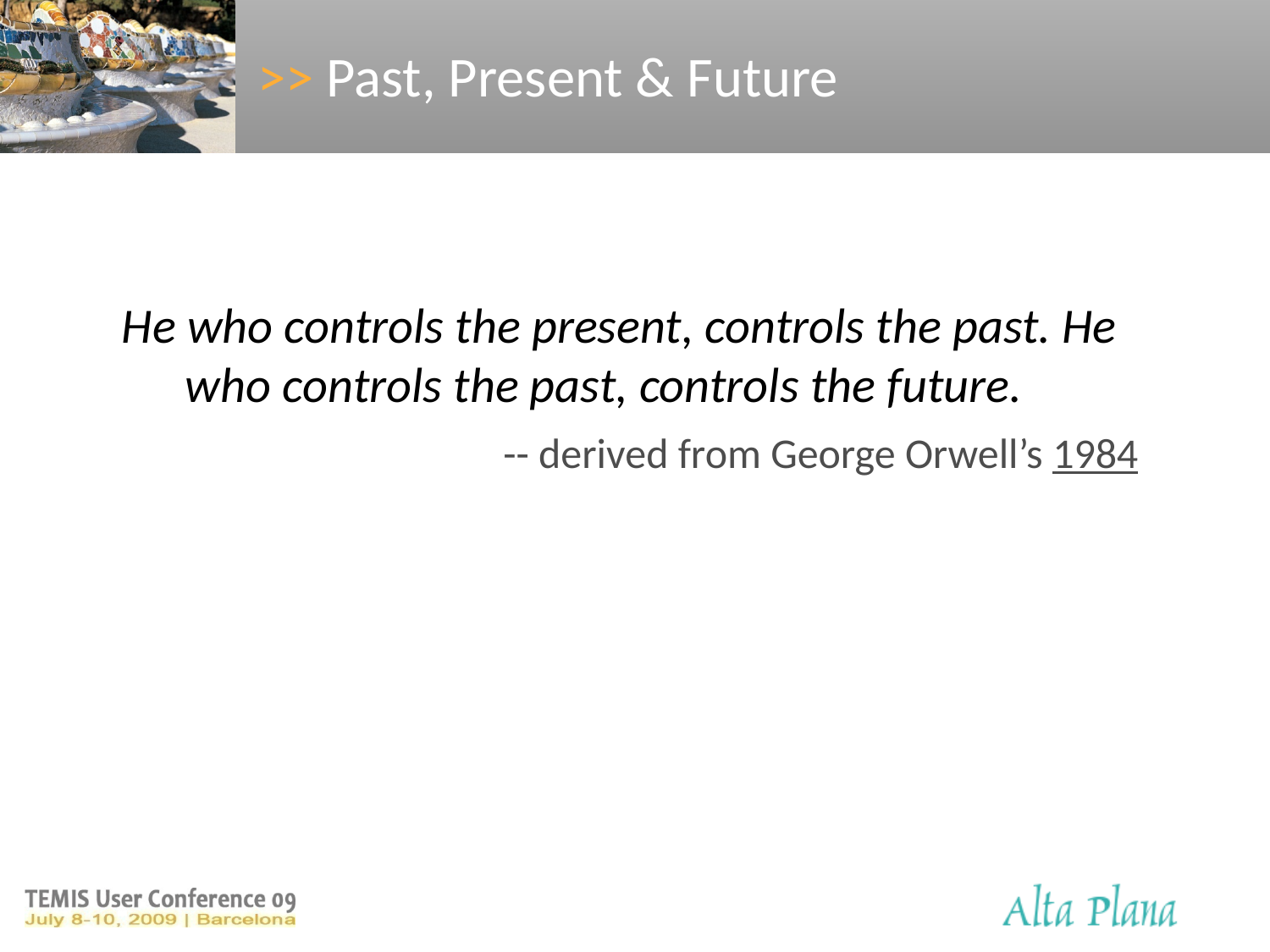

# >> Past, Present & Future
He who controls the present, controls the past. He who controls the past, controls the future.
-- derived from George Orwell’s 1984